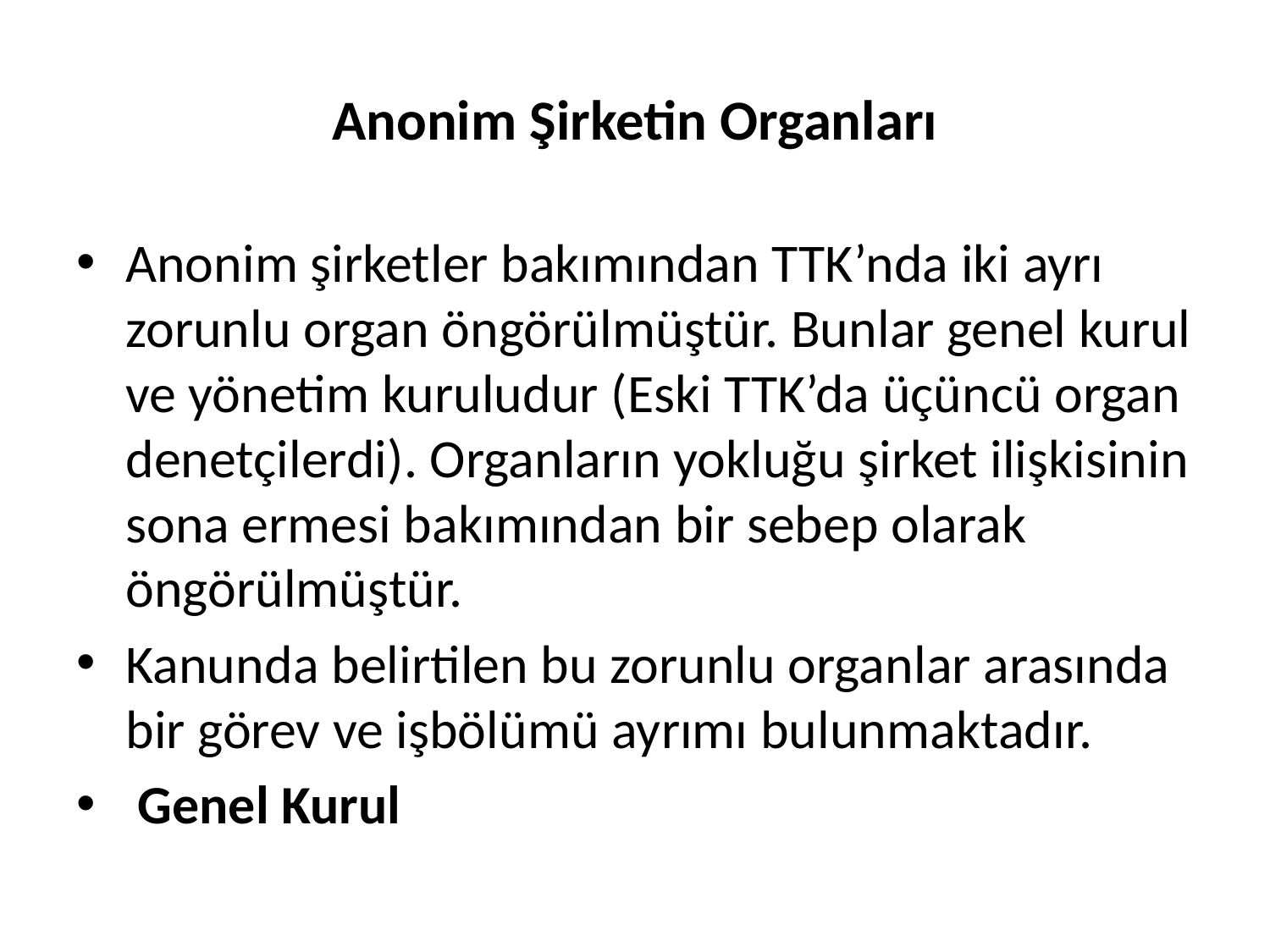

# Anonim Şirketin Organları
Anonim şirketler bakımından TTK’nda iki ayrı zorunlu organ öngörülmüştür. Bunlar genel kurul ve yönetim kuruludur (Eski TTK’da üçüncü organ denetçilerdi). Organların yokluğu şirket ilişkisinin sona ermesi bakımından bir sebep olarak öngörülmüştür.
Kanunda belirtilen bu zorunlu organlar arasında bir görev ve işbölümü ayrımı bulunmaktadır.
 Genel Kurul